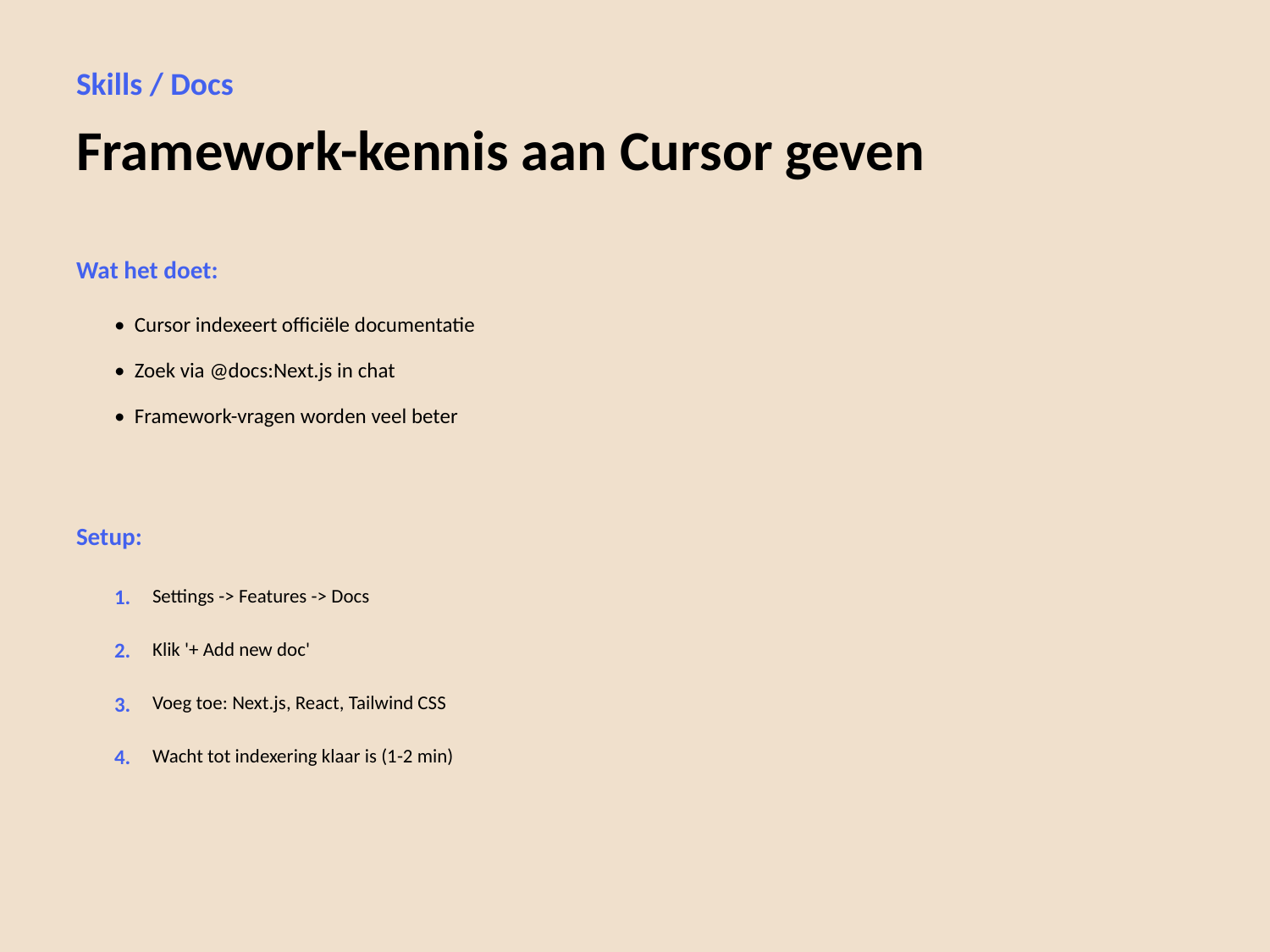

Skills / Docs
Framework-kennis aan Cursor geven
Wat het doet:
•  Cursor indexeert officiële documentatie
•  Zoek via @docs:Next.js in chat
•  Framework-vragen worden veel beter
Setup:
1.
Settings -> Features -> Docs
2.
Klik '+ Add new doc'
3.
Voeg toe: Next.js, React, Tailwind CSS
4.
Wacht tot indexering klaar is (1-2 min)